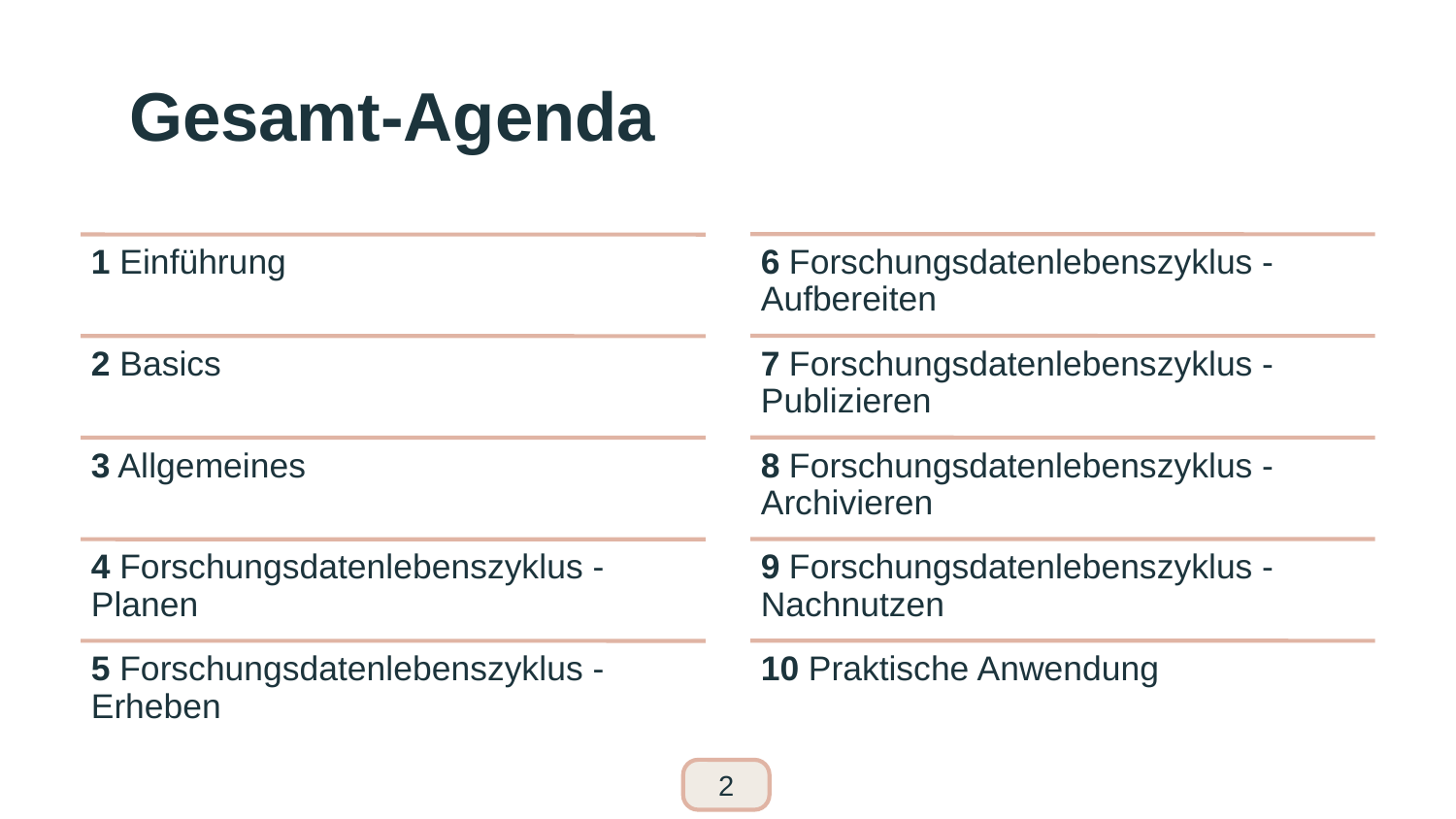

# Gesamt-Agenda
6 Forschungsdatenlebenszyklus - Aufbereiten
7 Forschungsdatenlebenszyklus - Publizieren
8 Forschungsdatenlebenszyklus - Archivieren
9 Forschungsdatenlebenszyklus - Nachnutzen
10 Praktische Anwendung
1 Einführung
2 Basics
3 Allgemeines
4 Forschungsdatenlebenszyklus - Planen
5 Forschungsdatenlebenszyklus - Erheben